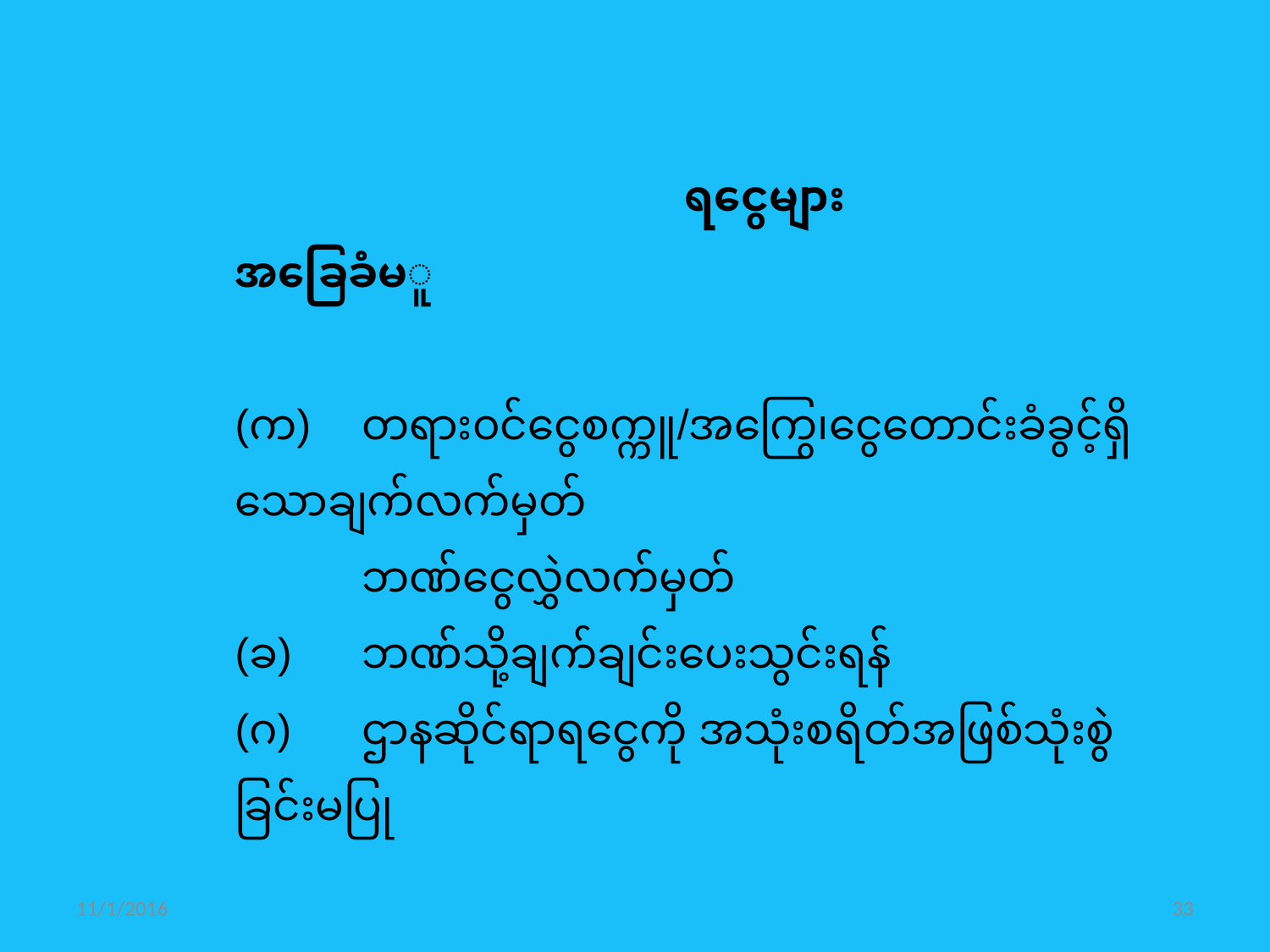

ရငွေများ
အခြေခံမူ

(က)	တရား၀င်ငွေစက္ကူ/အကြွေ၊ငွေတောင်းခံခွင့်ရှိသောချက်လက်မှတ်
	ဘဏ်ငွေလွှဲလက်မှတ်
(ခ)	ဘဏ်သို့ချက်ချင်းပေးသွင်းရန်
(ဂ)	ဌာနဆိုင်ရာရငွေကို အသုံးစရိတ်အဖြစ်သုံးစွဲခြင်းမပြု

11/1/2016
33